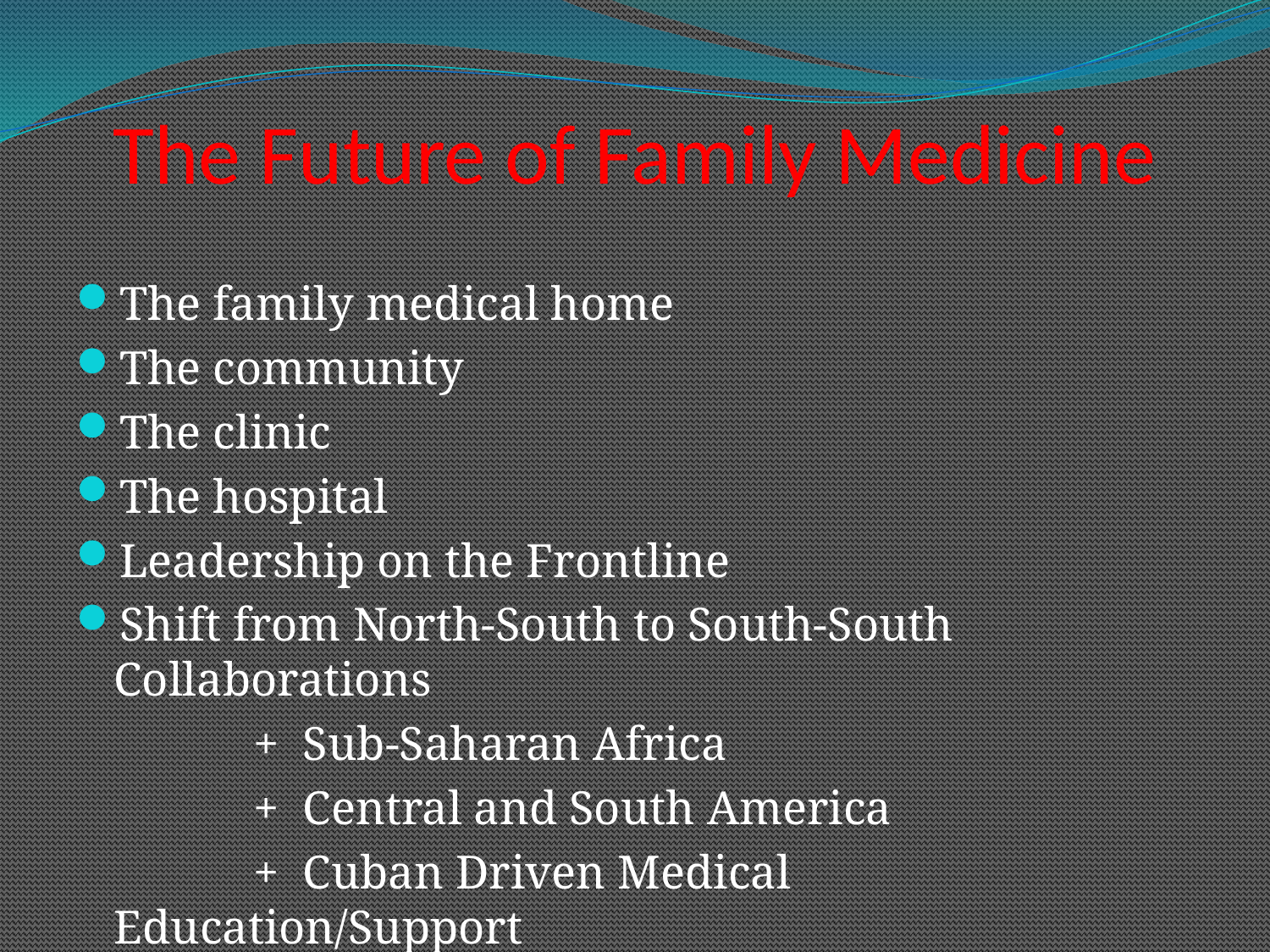

# The Future of Family Medicine
The family medical home
The community
The clinic
The hospital
Leadership on the Frontline
Shift from North-South to South-South Collaborations
               +  Sub-Saharan Africa
               +  Central and South America
               +  Cuban Driven Medical Education/Support